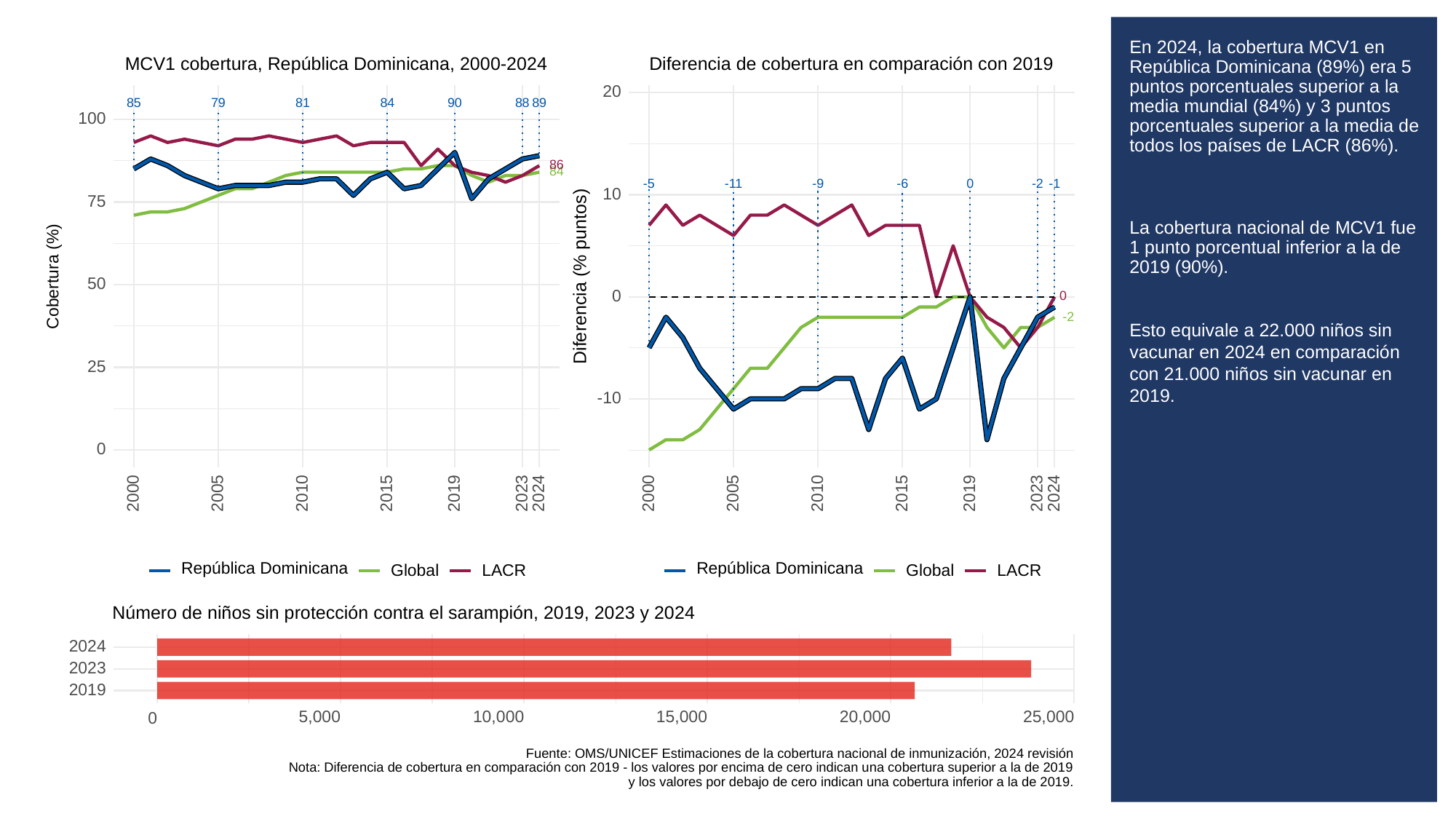

# En 2024, la cobertura MCV1 en República Dominicana (89%) era 5 puntos porcentuales superior a la media mundial (84%) y 3 puntos porcentuales superior a la media de todos los países de LACR (86%).

La cobertura nacional de MCV1 fue 1 punto porcentual inferior a la de 2019 (90%).

Esto equivale a 22.000 niños sin vacunar en 2024 en comparación con 21.000 niños sin vacunar en 2019.

MCV1 cobertura, República Dominicana, 2000-2024
Diferencia de cobertura en comparación con 2019

20

85
79
81
84
90
88
89

100

86

84
-9
-6
0
-11
-2
-1
-5
10

75

Diferencia (% puntos)
Cobertura (%)
50

0
0

-2

25

-10

0

2023
2023
2000
2005
2010
2015
2019
2024
2000
2005
2010
2015
2019
2024
República Dominicana
República Dominicana
Global
LACR
Global
LACR

Número de niños sin protección contra el sarampión, 2019, 2023 y 2024

2024

2023

2019

5,000
10,000
15,000
20,000
25,000
0
Fuente: OMS/UNICEF Estimaciones de la cobertura nacional de inmunización, 2024 revisión
Nota: Diferencia de cobertura en comparación con 2019 - los valores por encima de cero indican una cobertura superior a la de 2019
y los valores por debajo de cero indican una cobertura inferior a la de 2019.